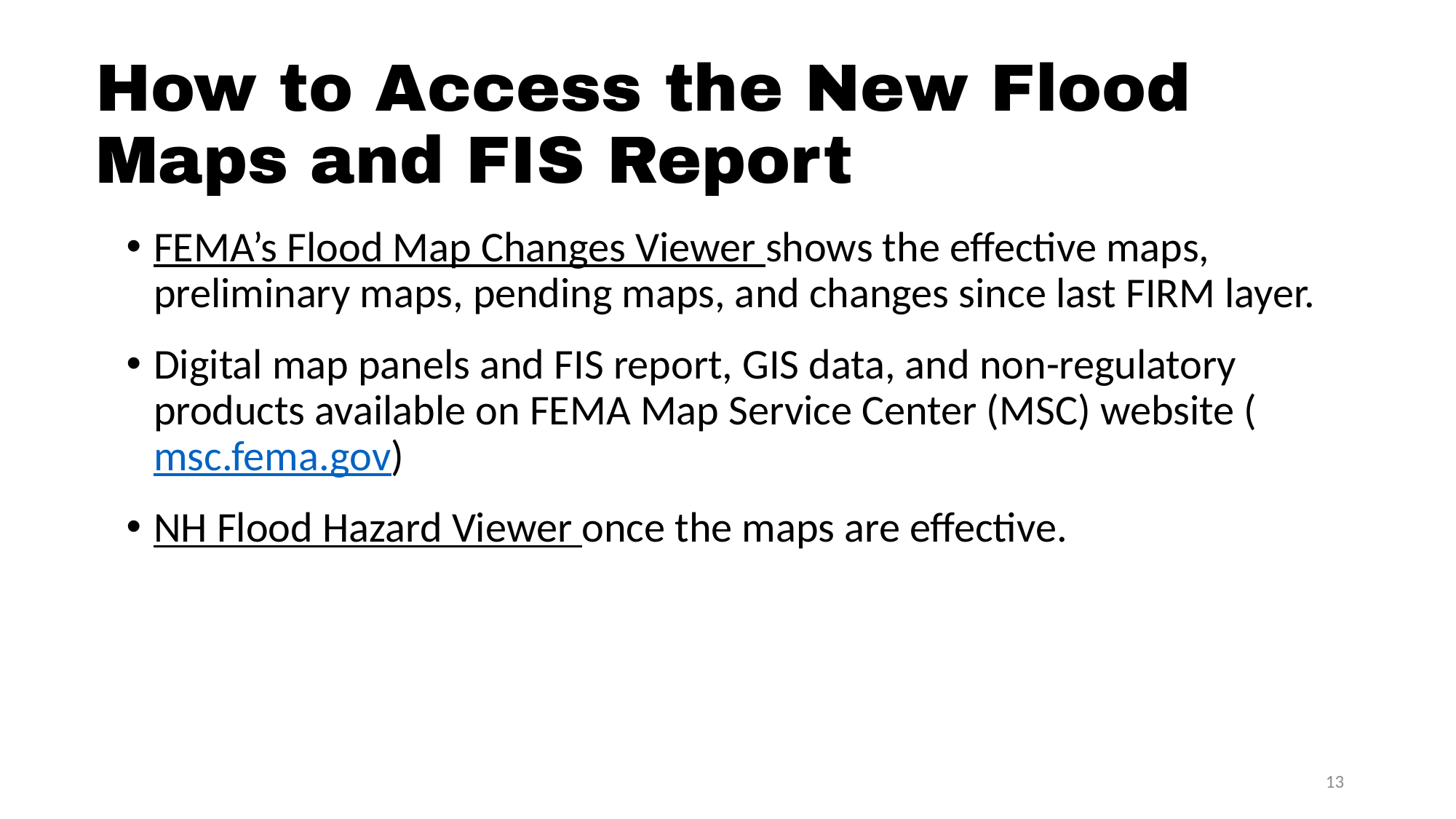

# How to Access the New Flood Maps and FIS Report
FEMA’s Flood Map Changes Viewer shows the effective maps, preliminary maps, pending maps, and changes since last FIRM layer.
Digital map panels and FIS report, GIS data, and non-regulatory products available on FEMA Map Service Center (MSC) website (msc.fema.gov)
NH Flood Hazard Viewer once the maps are effective.

13